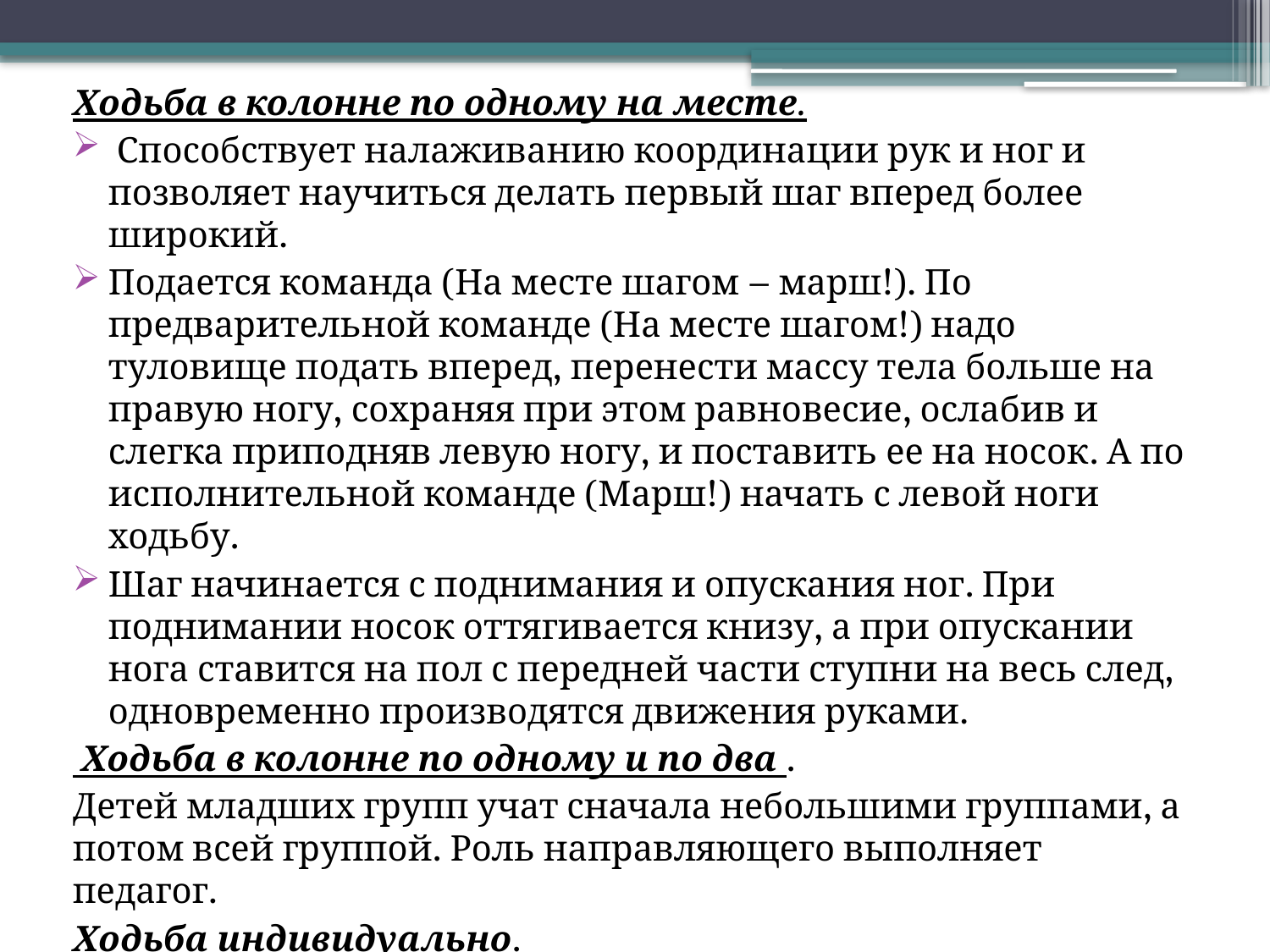

Ходьба в колонне по одному на месте.
 Способствует налаживанию координации рук и ног и позволяет научиться делать первый шаг вперед более широкий.
Подается команда (На месте шагом – марш!). По предварительной команде (На месте шагом!) надо туловище подать вперед, перенести массу тела больше на правую ногу, сохраняя при этом равновесие, ослабив и слегка приподняв левую ногу, и поставить ее на носок. А по исполнительной команде (Марш!) начать с левой ноги ходьбу.
Шаг начинается с поднимания и опускания ног. При поднимании носок оттягивается книзу, а при опускании нога ставится на пол с передней части ступни на весь след, одновременно производятся движения руками.
 Ходьба в колонне по одному и по два .
Детей младших групп учат сначала небольшими группами, а потом всей группой. Роль направляющего выполняет педагог.
Ходьба индивидуально.
 Дети переносят предметы с одного места на другое.